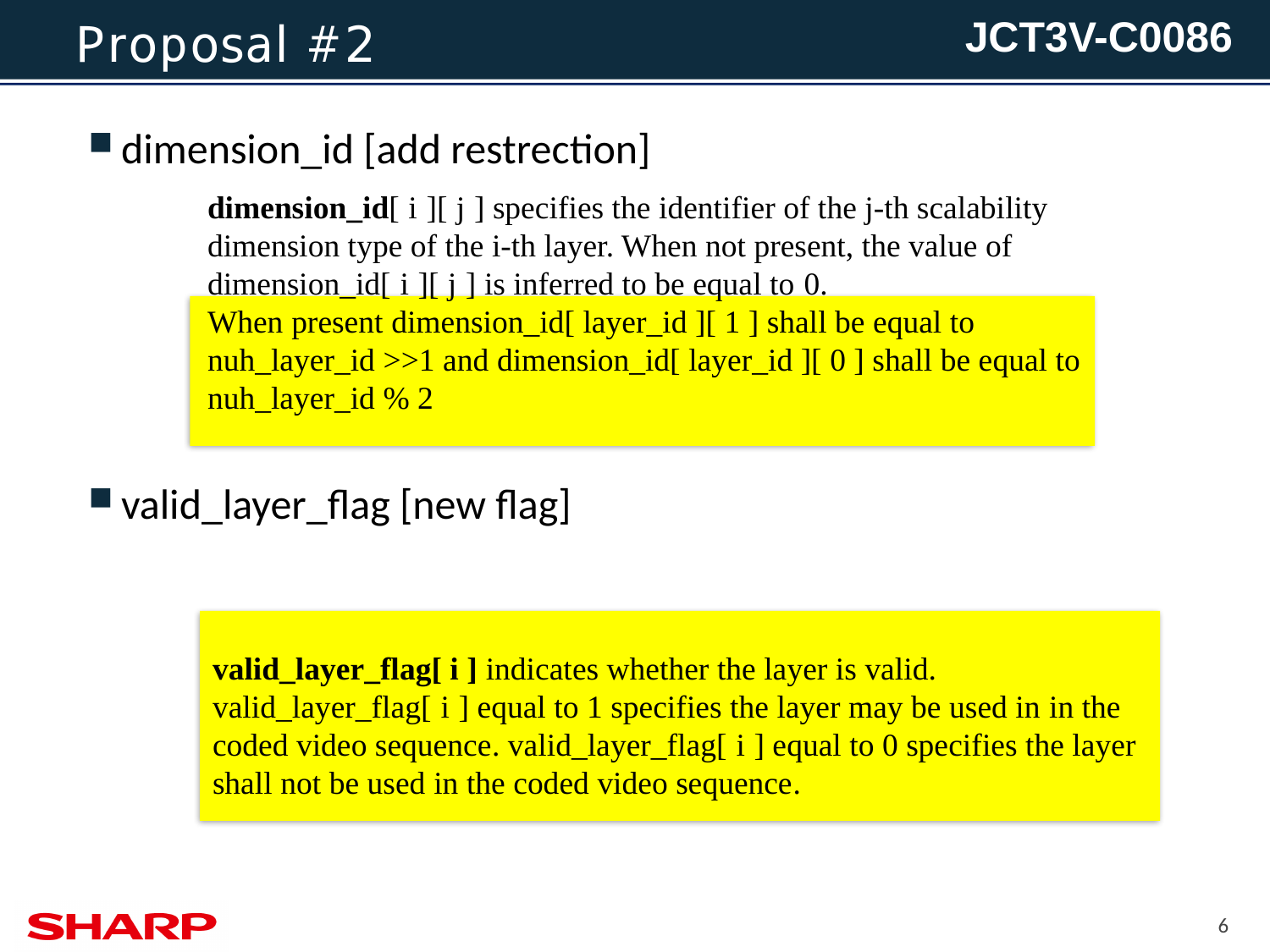

# Proposal #2
dimension_id [add restrection]

valid_layer_flag [new flag]

dimension_id[ i ][ j ] specifies the identifier of the j-th scalability dimension type of the i-th layer. When not present, the value of dimension_id[ i ][ j ] is inferred to be equal to 0.
When present dimension_id[ layer_id ][ 1 ] shall be equal to nuh_layer_id >>1 and dimension_id[ layer_id ][ 0 ] shall be equal to nuh_layer_id % 2

valid_layer_flag[ i ] indicates whether the layer is valid. valid_layer_flag[ i ] equal to 1 specifies the layer may be used in in the coded video sequence. valid_layer_flag[ i ] equal to 0 specifies the layer shall not be used in the coded video sequence.
6